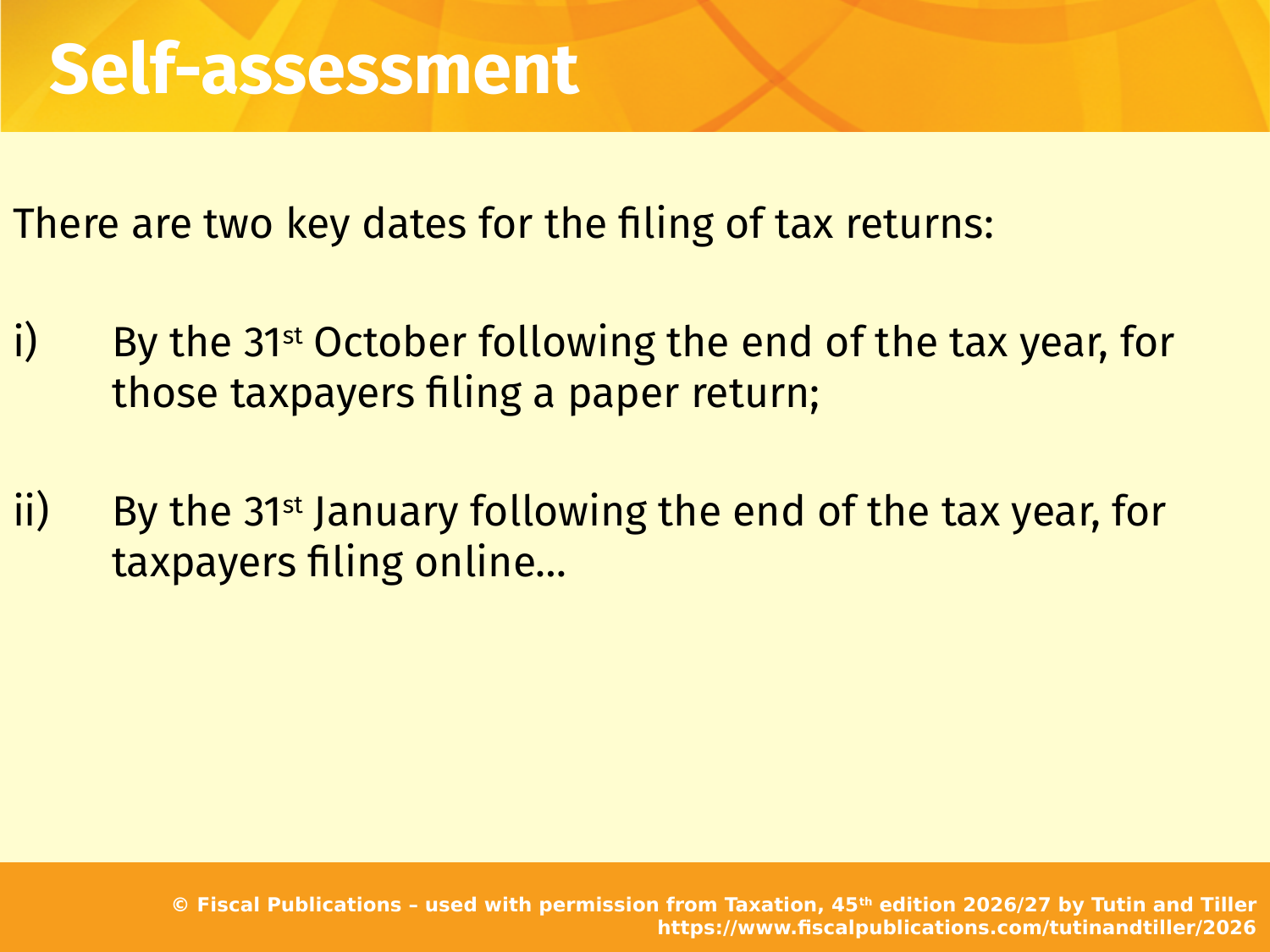

# Self-assessment

There are two key dates for the filing of tax returns:

i)	By the 31st October following the end of the tax year, for those taxpayers filing a paper return;

ii)	By the 31st January following the end of the tax year, for taxpayers filing online…